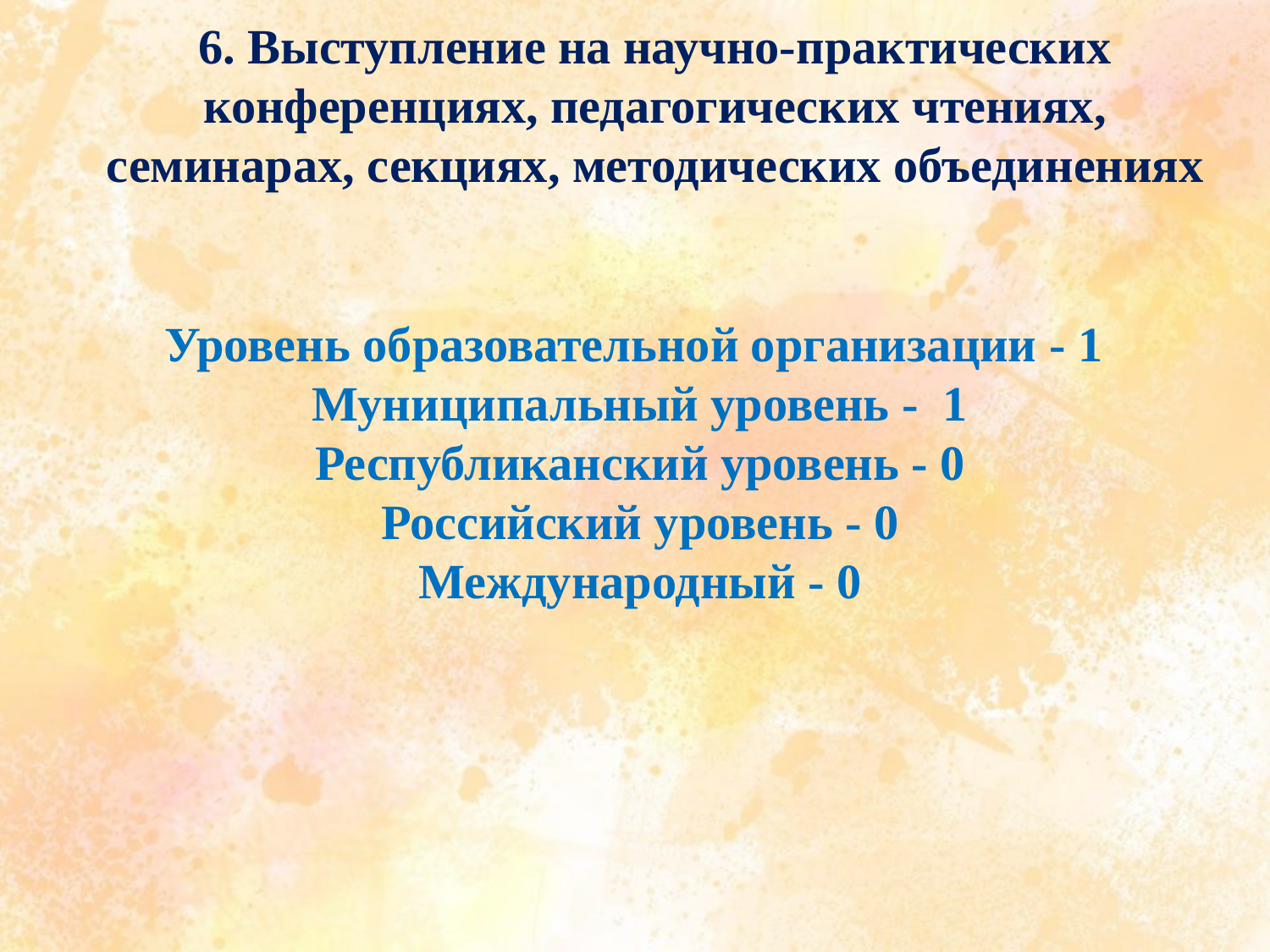

6. Выступление на научно-практических конференциях, педагогических чтениях, семинарах, секциях, методических объединениях
Уровень образовательной организации - 1
Муниципальный уровень -  1
Республиканский уровень - 0
Российский уровень - 0
Международный - 0